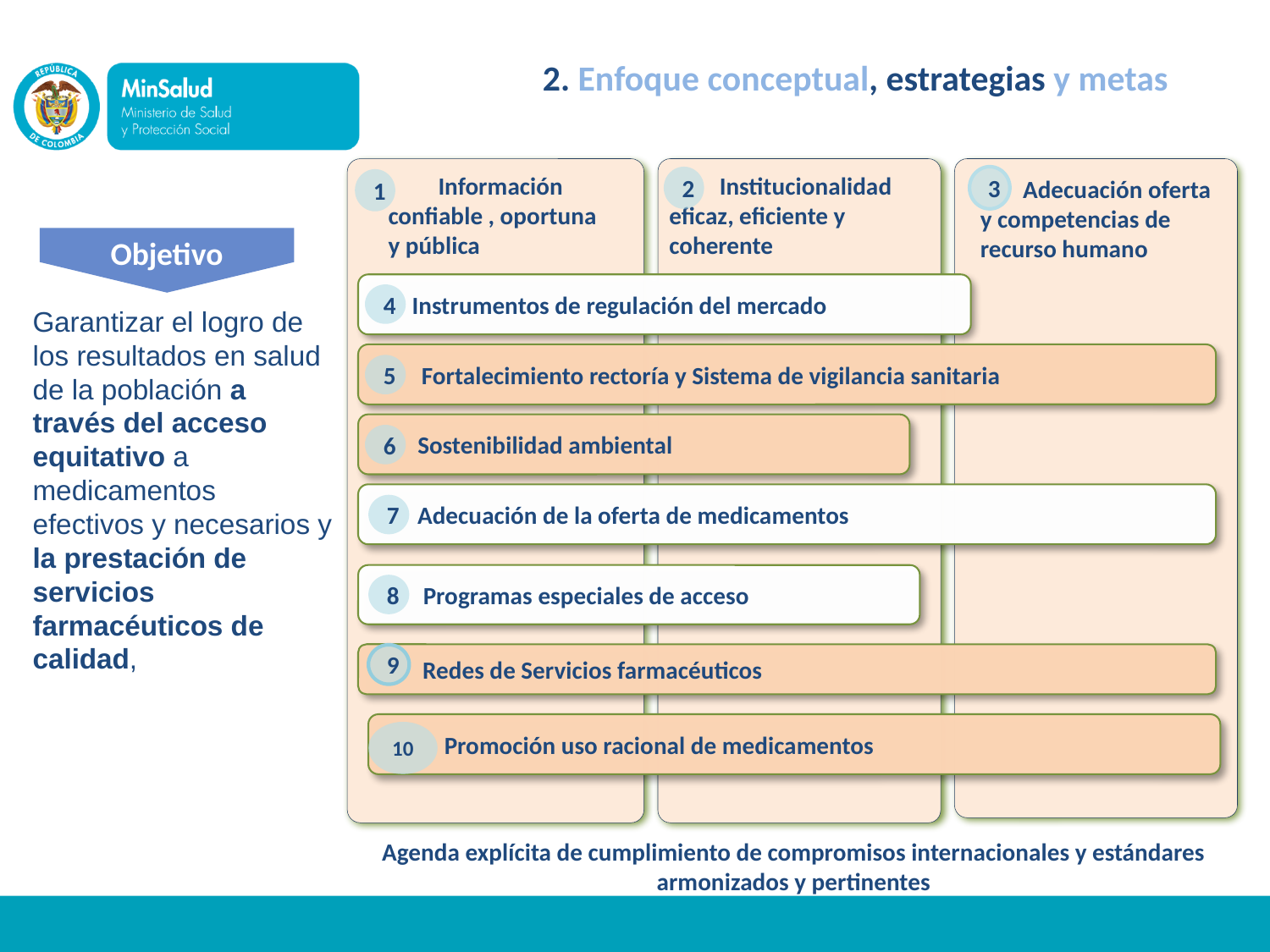

2. Enfoque conceptual, estrategias y metas
Objetivo
Información  confiable , oportuna y pública
Institucionalidad eficaz, eficiente y coherente
2
3
 Adecuación oferta y competencias de recurso humano
1

       Instrumentos de regulación del mercado
4
  Fortalecimiento rectoría y Sistema de vigilancia sanitaria
5
        Sostenibilidad ambiental
6
        Adecuación de la oferta de medicamentos
7
         Programas especiales de acceso
8
         Redes de Servicios farmacéuticos
9
           Promoción uso racional de medicamentos
10
Garantizar el logro de los resultados en salud de la población a través del acceso equitativo a medicamentos efectivos y necesarios y la prestación de servicios farmacéuticos de calidad,

Agenda explícita de cumplimiento de compromisos internacionales y estándares armonizados y pertinentes